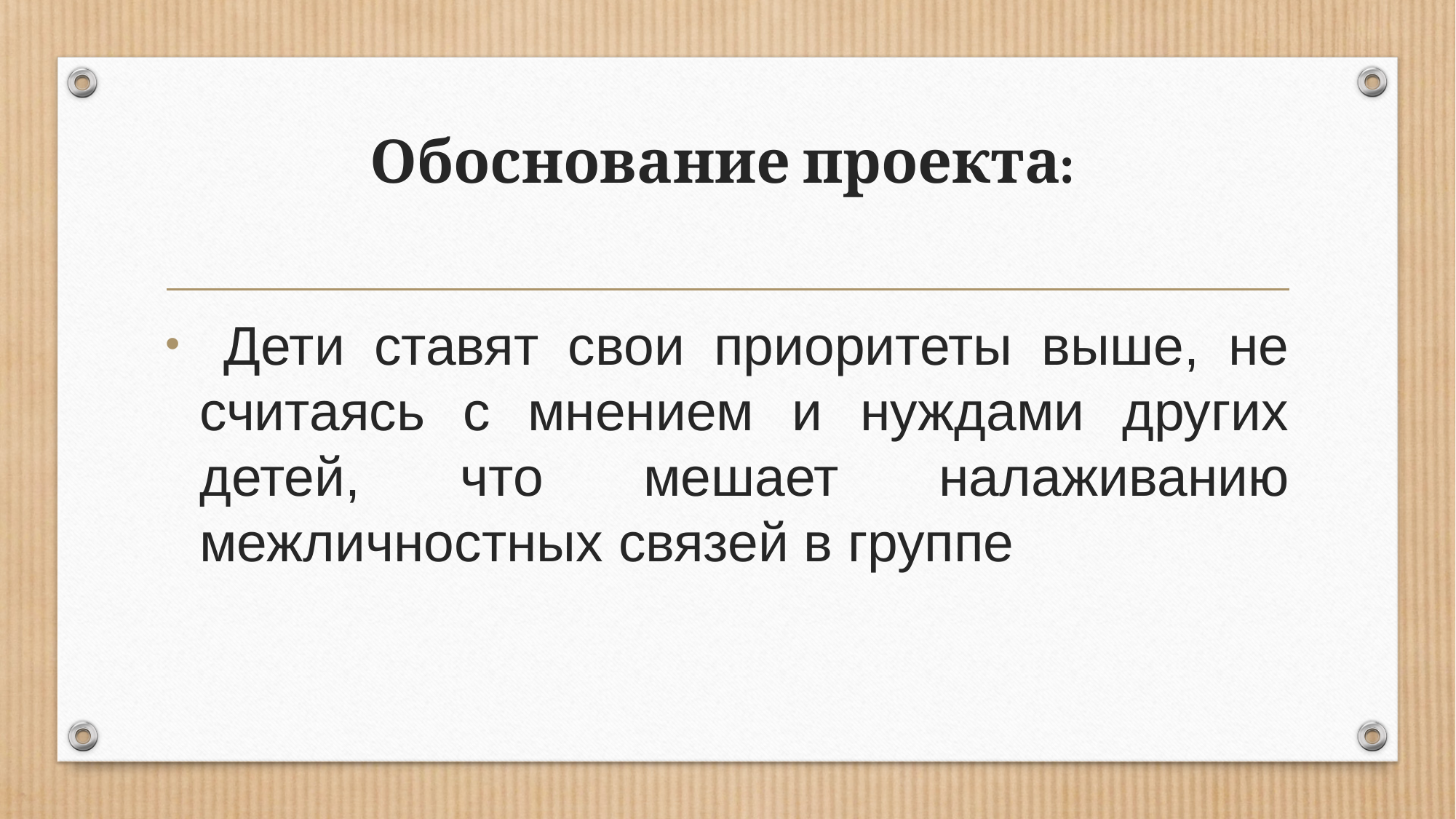

# Обоснование проекта:
 Дети ставят свои приоритеты выше, не считаясь с мнением и нуждами других детей, что мешает налаживанию межличностных связей в группе